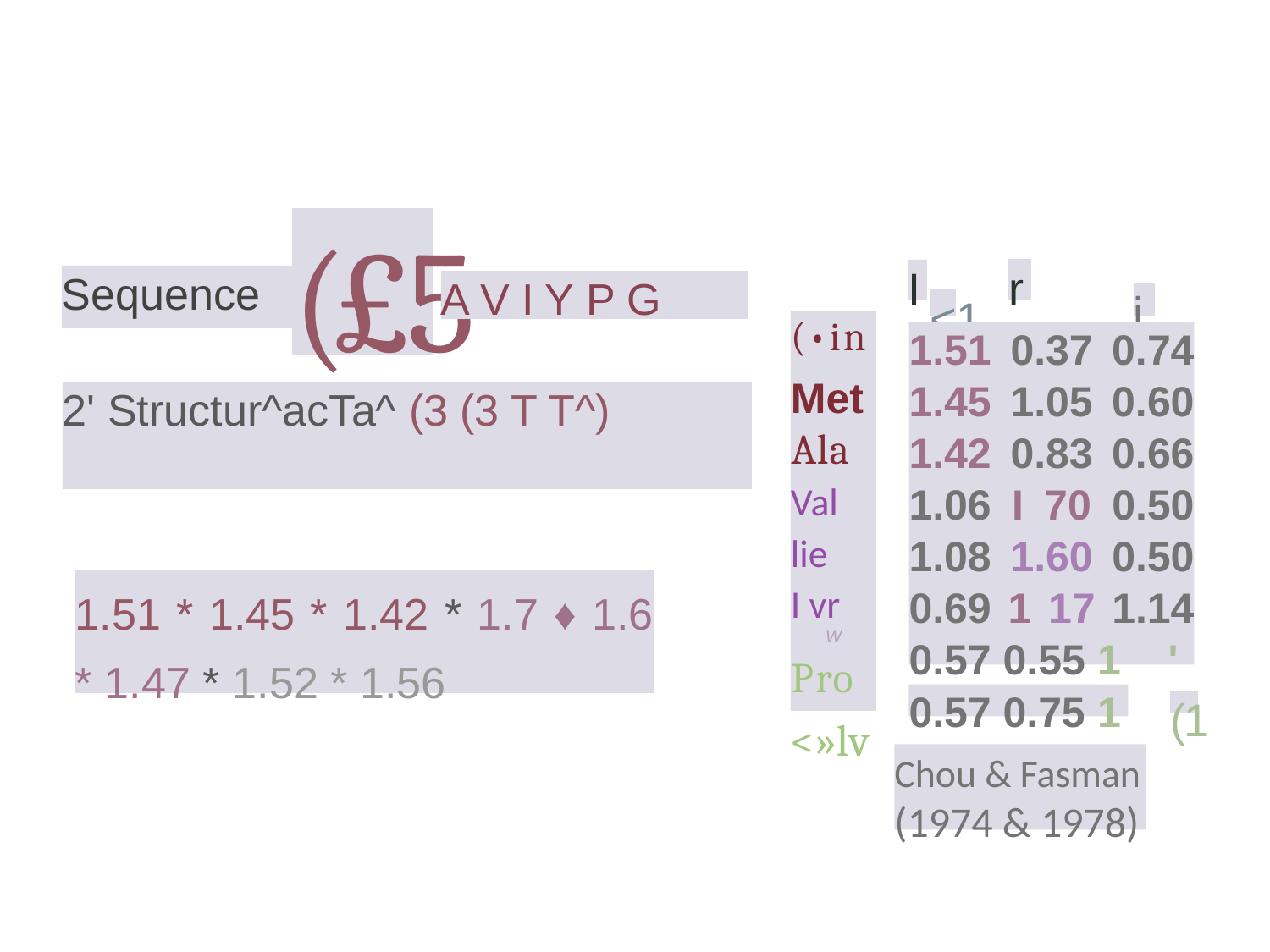

(£5
r
I
Sequence
A V I Y P G
i
<1
(•in
Met
Ala
Val
lie
I vr
W
Pro
<»lv
1.51 0.37 0.74 1.45 1.05 0.60 1.42 0.83 0.66 1.06 I 70 0.50 1.08 1.60 0.50 0.69 1 17 1.14 0.57 0.55 1    '
2' Structur^acTa^ (3 (3 T T^)
1.51 * 1.45 * 1.42 * 1.7 ♦ 1.6 * 1.47 * 1.52 * 1.56
0.57 0.75 1
(1
Chou & Fasman (1974 & 1978)